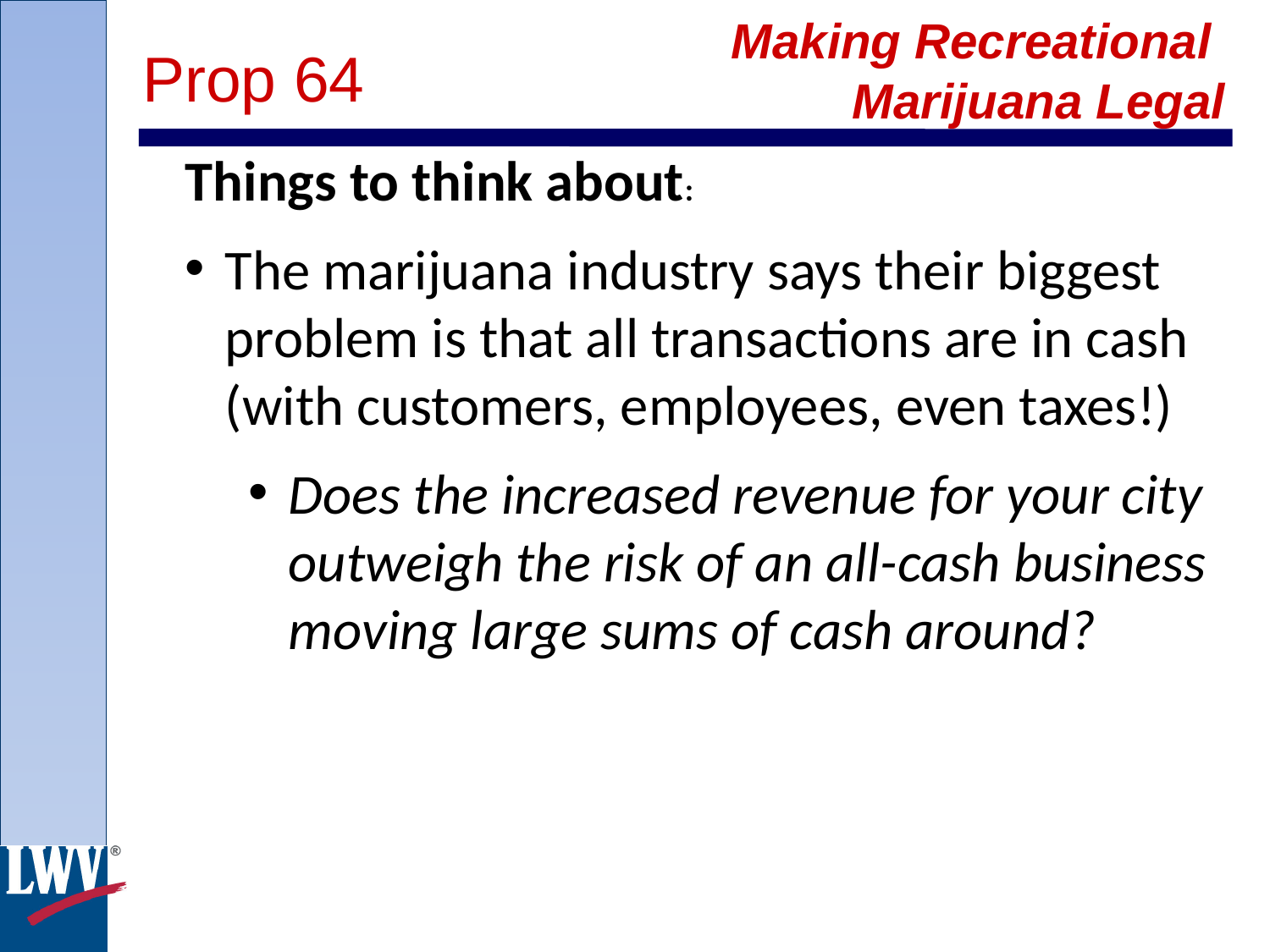

Making Recreational
Marijuana Legal
Prop 64
Things to think about:
The marijuana industry says their biggest problem is that all transactions are in cash (with customers, employees, even taxes!)
Does the increased revenue for your city outweigh the risk of an all-cash business moving large sums of cash around?